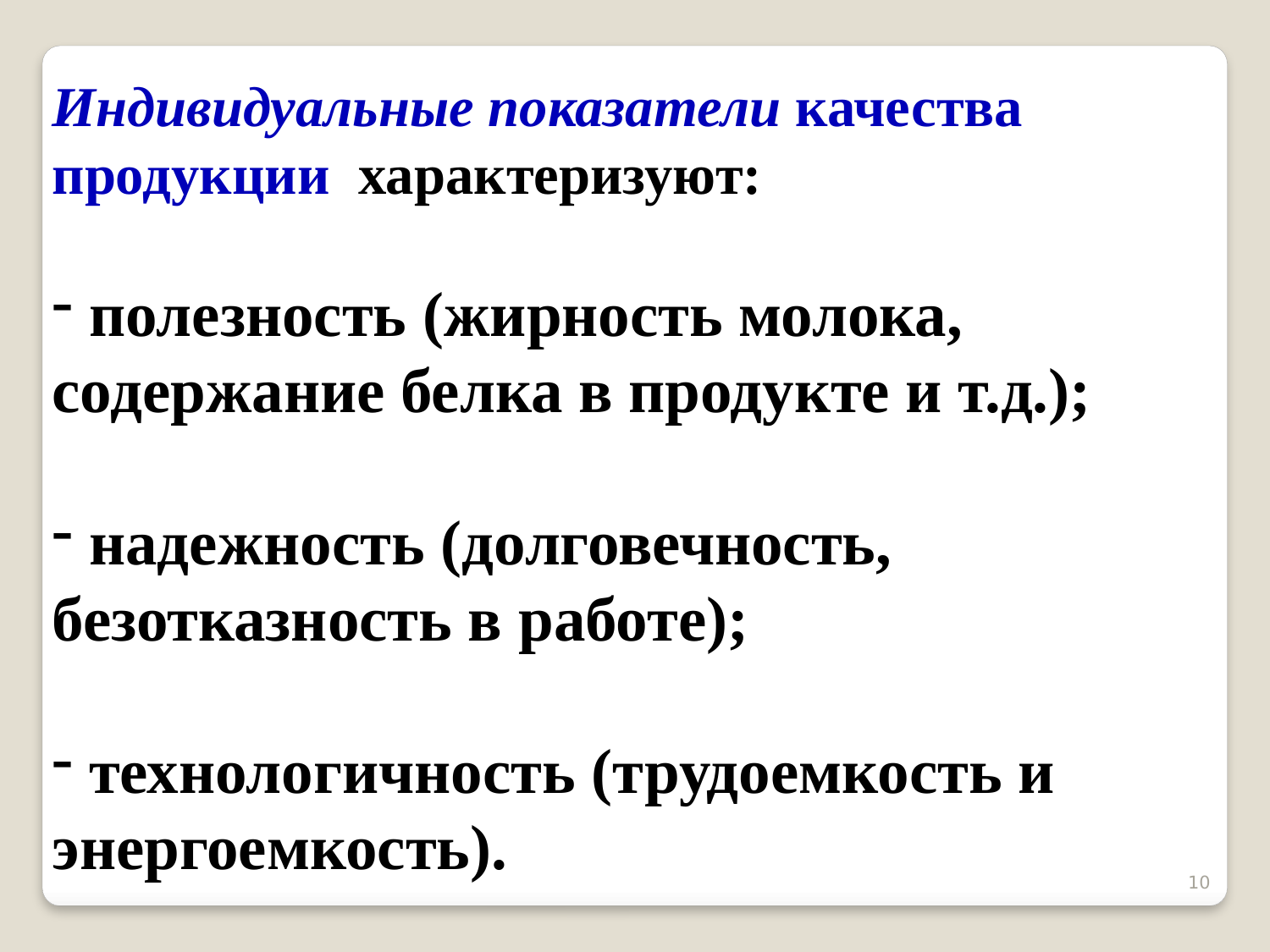

Индивидуальные показатели качества продукции  характеризуют:

 полезность (жирность молока, содержание белка в продукте и т.д.);

 надежность (долговечность, безотказность в работе);

 технологичность (трудоемкость и энергоемкость).

10